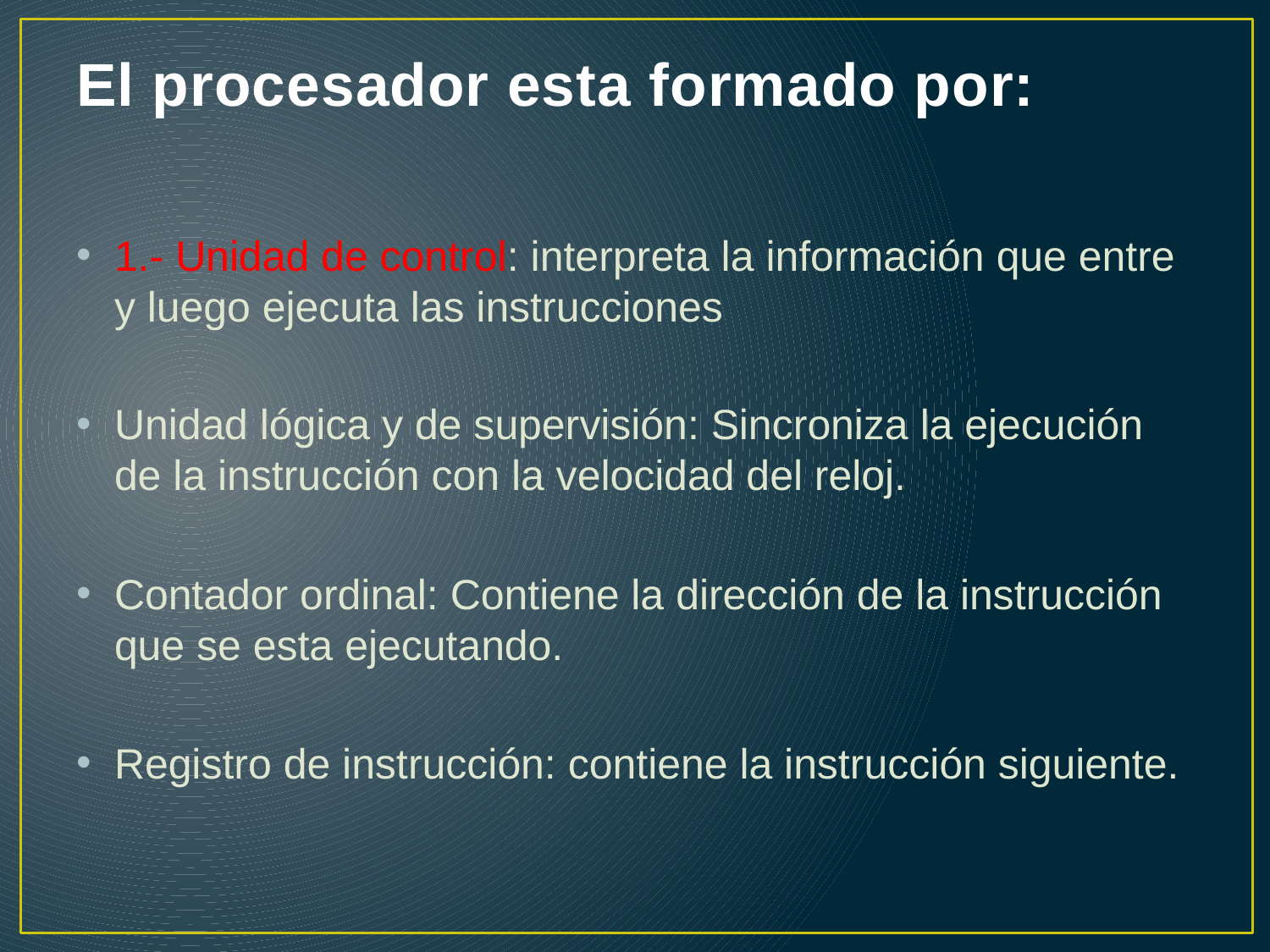

# El procesador esta formado por:
1.- Unidad de control: interpreta la información que entre y luego ejecuta las instrucciones

Unidad lógica y de supervisión: Sincroniza la ejecución de la instrucción con la velocidad del reloj.

Contador ordinal: Contiene la dirección de la instrucción que se esta ejecutando.

Registro de instrucción: contiene la instrucción siguiente.